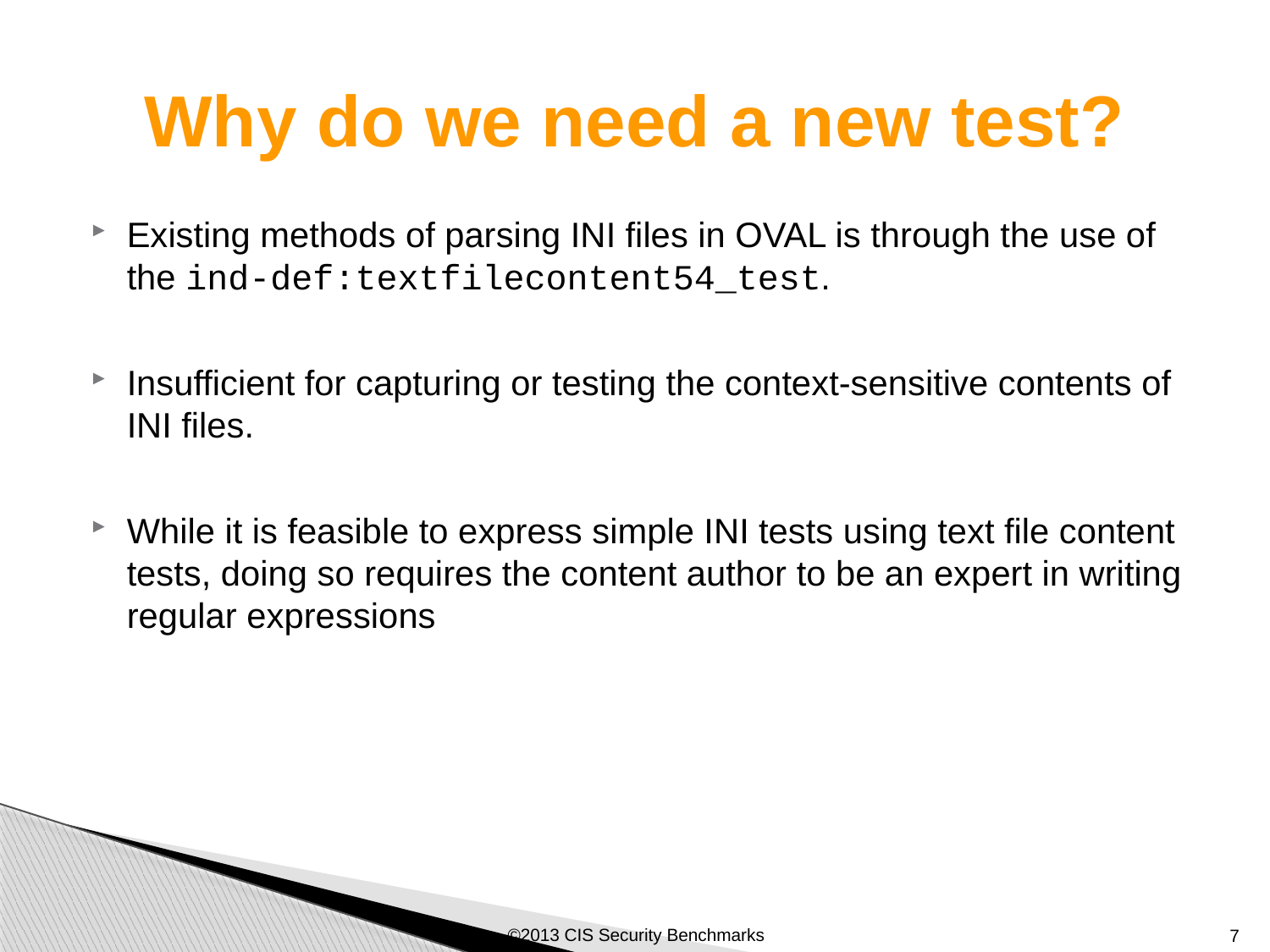

# Why do we need a new test?
Existing methods of parsing INI files in OVAL is through the use of the ind-def:textfilecontent54_test.

Insufficient for capturing or testing the context-sensitive contents of INI files.

While it is feasible to express simple INI tests using text file content tests, doing so requires the content author to be an expert in writing regular expressions

©2013 CIS Security Benchmarks
7